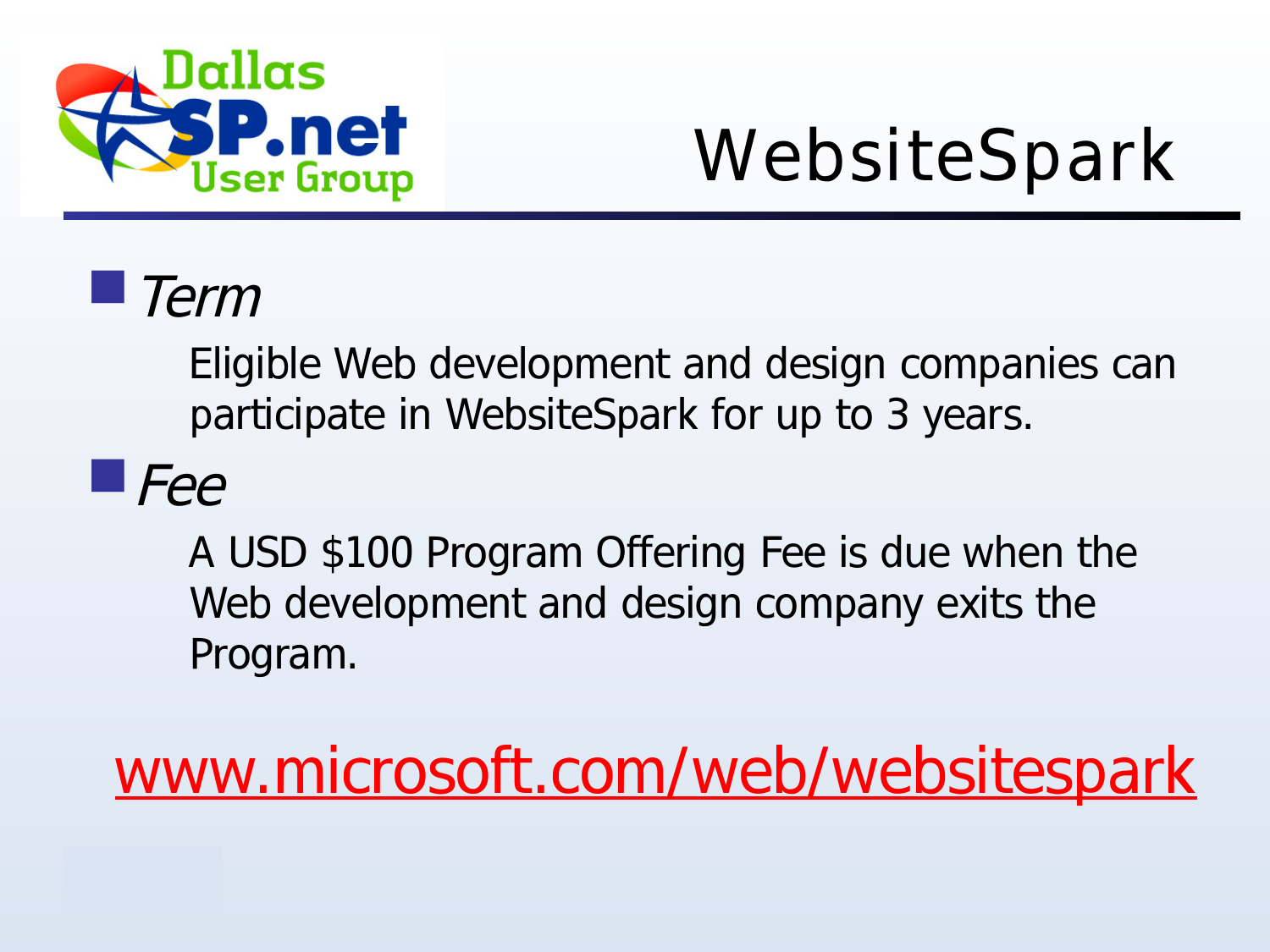

WebsiteSpark
Term
   Eligible Web development and design companies can participate in WebsiteSpark for up to 3 years.
Fee
   A USD $100 Program Offering Fee is due when the Web development and design company exits the Program.

www.microsoft.com/web/websitespark

http://www.microsoft.com/wec/
websitespark